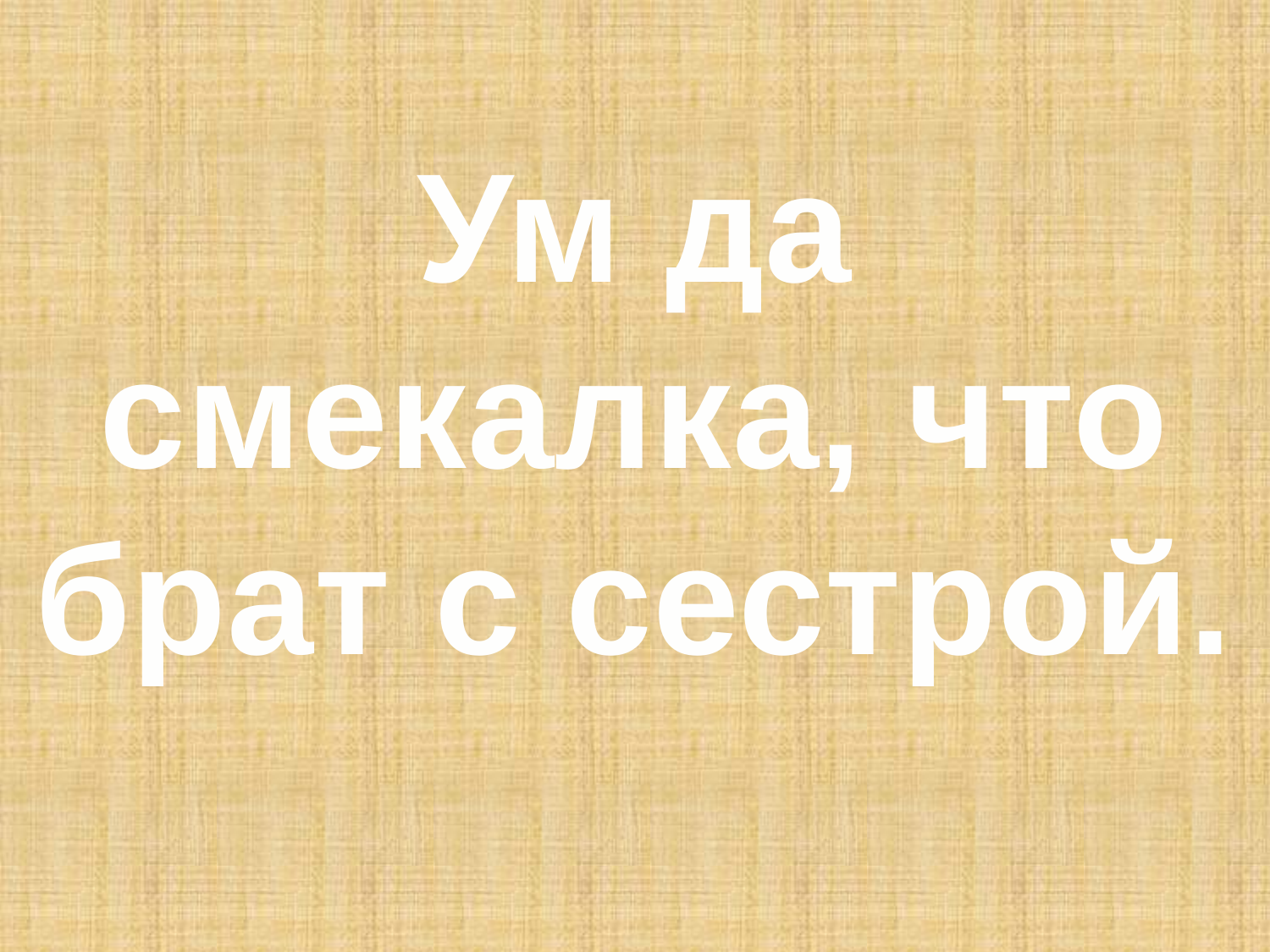

Ум да смекалка, что брат с сестрой.